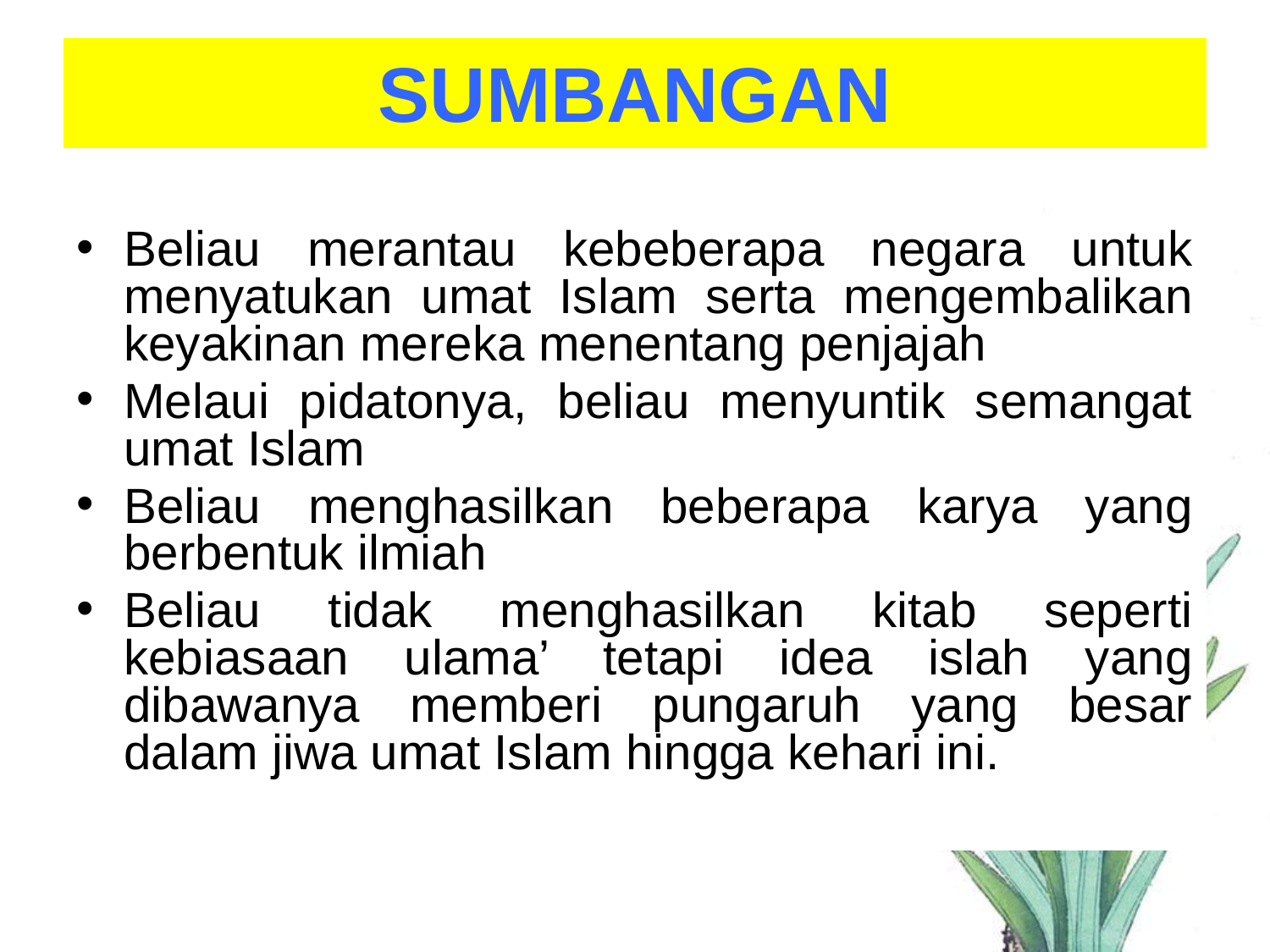

# SUMBANGAN
Beliau merantau kebeberapa negara untuk menyatukan umat Islam serta mengembalikan keyakinan mereka menentang penjajah
Melaui pidatonya, beliau menyuntik semangat umat Islam
Beliau menghasilkan beberapa karya yang berbentuk ilmiah
Beliau tidak menghasilkan kitab seperti kebiasaan ulama’ tetapi idea islah yang dibawanya memberi pungaruh yang besar dalam jiwa umat Islam hingga kehari ini.